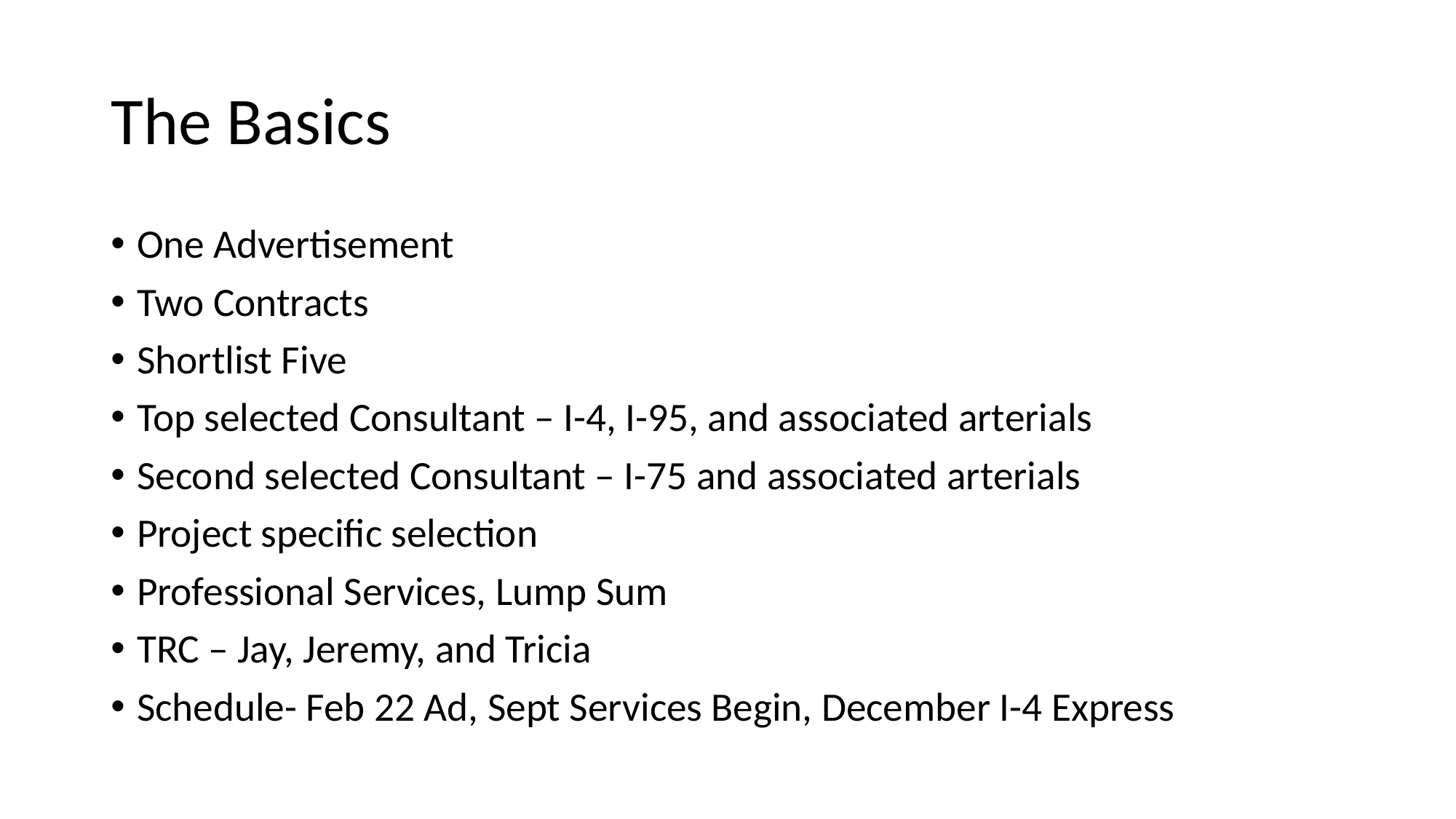

# The Basics
One Advertisement
Two Contracts
Shortlist Five
Top selected Consultant – I-4, I-95, and associated arterials
Second selected Consultant – I-75 and associated arterials
Project specific selection
Professional Services, Lump Sum
TRC – Jay, Jeremy, and Tricia
Schedule- Feb 22 Ad, Sept Services Begin, December I-4 Express